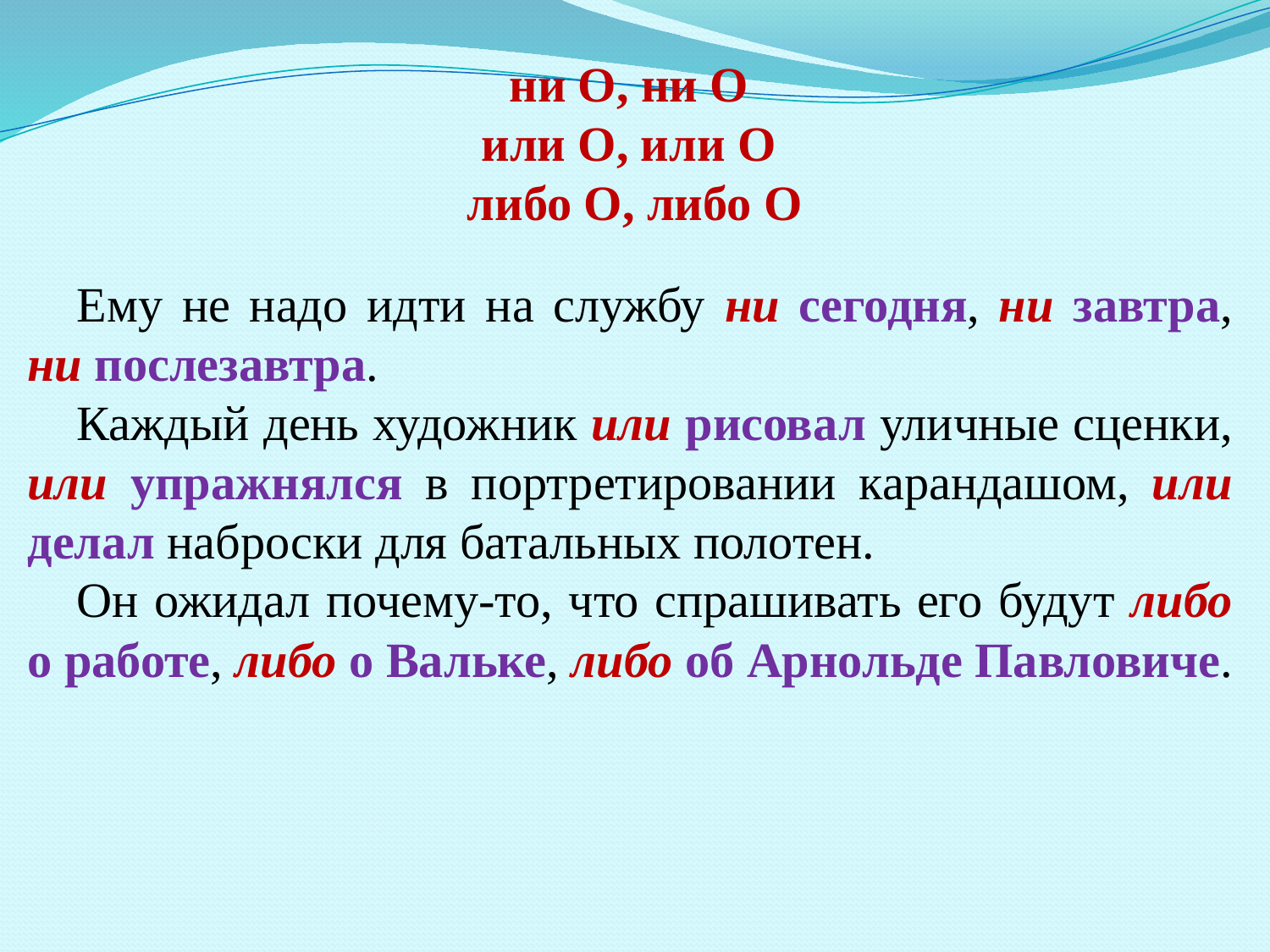

ни О, ни О
или О, или О
либо О, либо О
Ему не надо идти на службу ни сегодня, ни завтра, ни послезавтра.
Каждый день художник или рисовал уличные сценки, или упражнялся в портретировании карандашом, или делал наброски для батальных полотен.
Он ожидал почему-то, что спрашивать его будут либо о работе, либо о Вальке, либо об Арнольде Павловиче.